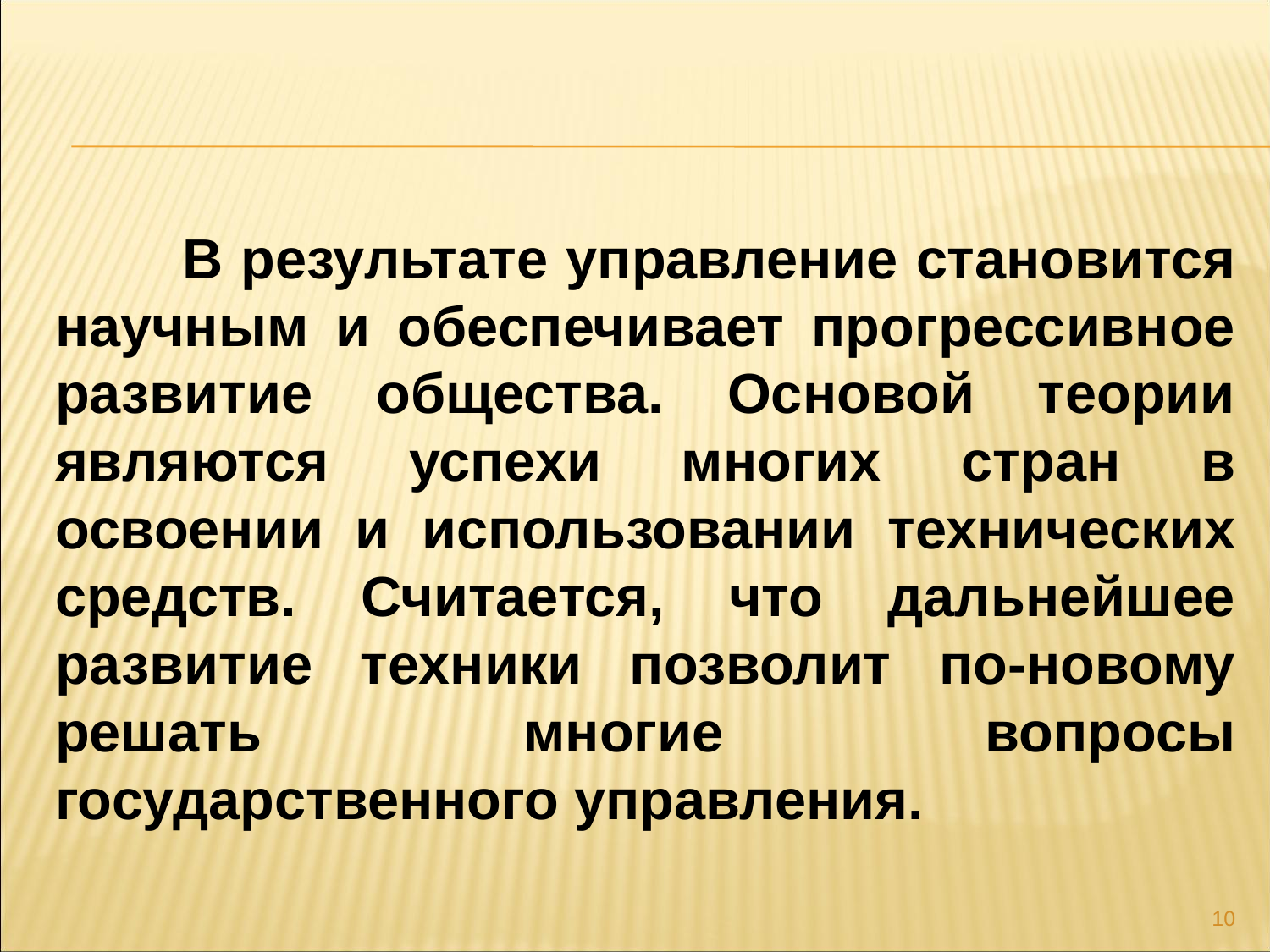

В результате управление становится научным и обеспечивает прогрессивное развитие общества. Основой теории являются успехи многих стран в освоении и использовании технических средств. Считается, что дальнейшее развитие техники позволит по-новому решать многие вопросы государственного управления.

10